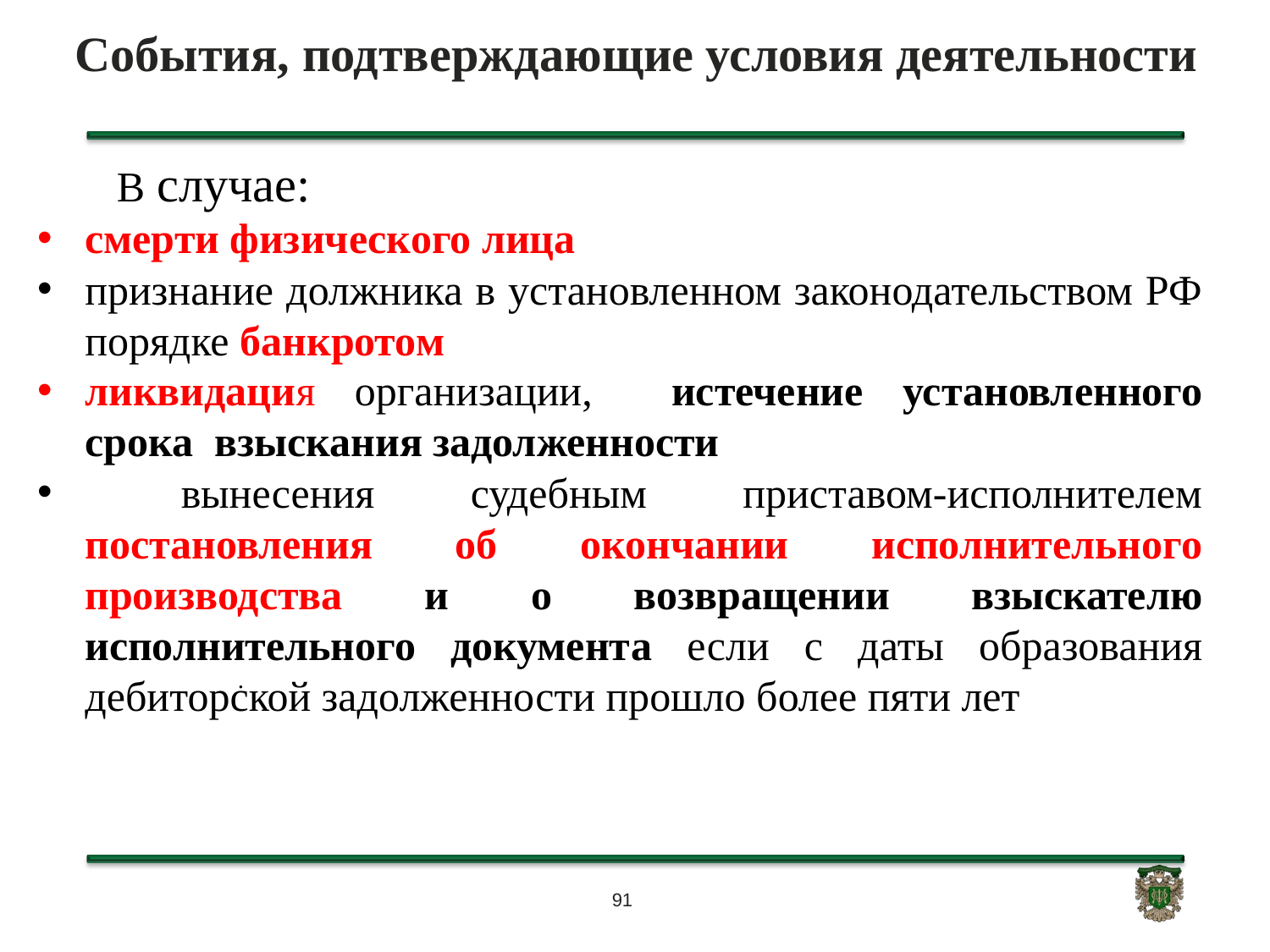

# События, подтверждающие условия деятельности
  В случае:
смерти физического лица
признание должника в установленном законодательством РФ порядке банкротом
ликвидация организации,  истечение установленного срока  взыскания задолженности
 вынесения судебным приставом-исполнителем постановления об окончании исполнительного производства и о возвращении взыскателю исполнительного документа если с даты образования дебиторской задолженности прошло более пяти лет

.
91